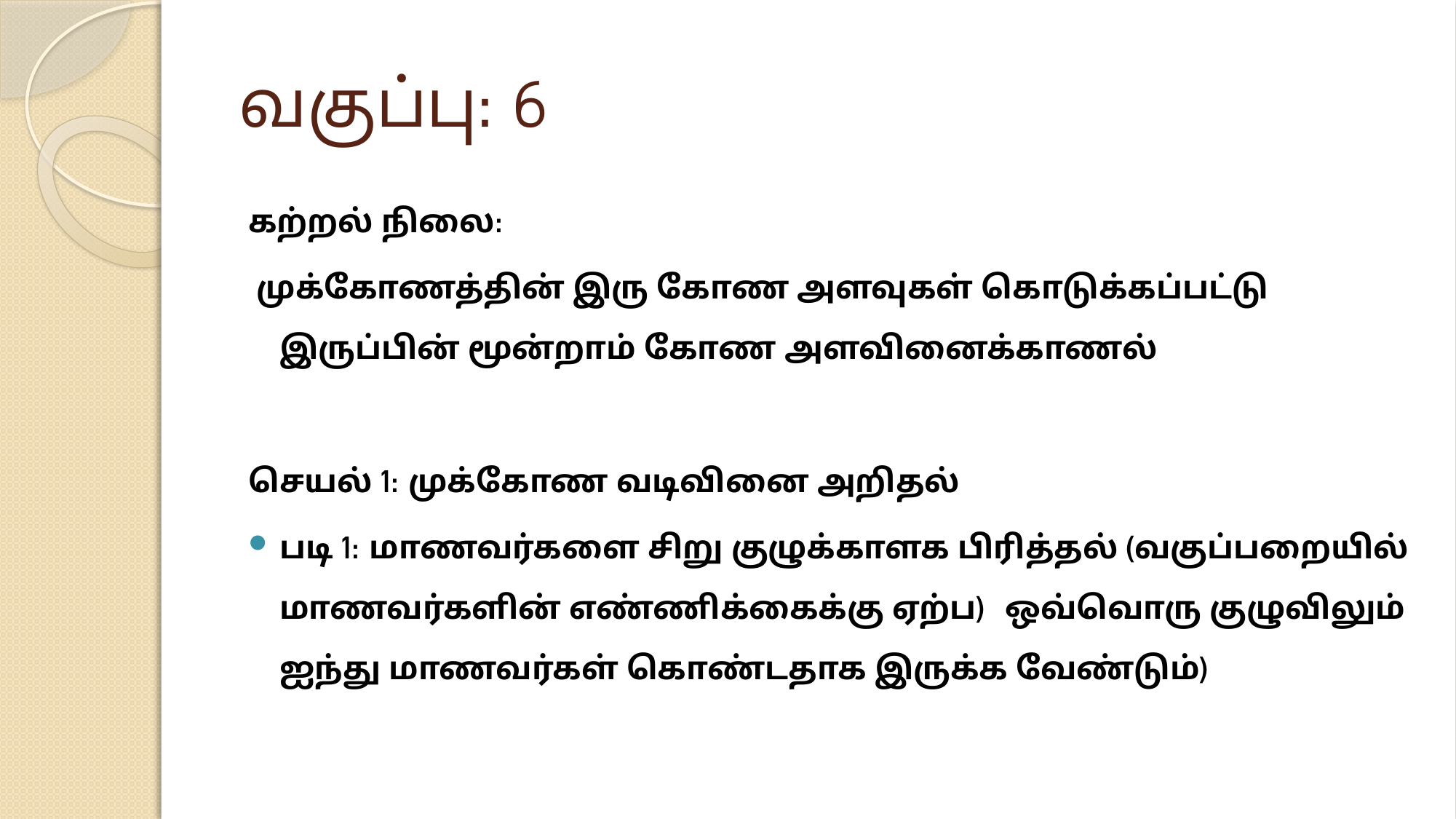

# வகுப்பு: 6
கற்றல் நிலை:
 முக்கோணத்தின் இரு கோண அளவுகள் கொடுக்கப்பட்டு இருப்பின் மூன்றாம் கோண அளவினைக்காணல்

செயல் 1: முக்கோண வடிவினை அறிதல்
படி 1: மாணவர்களை சிறு குழுக்காளக பிரித்தல் (வகுப்பறையில் மாணவர்களின் எண்ணிக்கைக்கு ஏற்ப)  ஒவ்வொரு குழுவிலும் ஐந்து மாணவர்கள் கொண்டதாக இருக்க வேண்டும்)